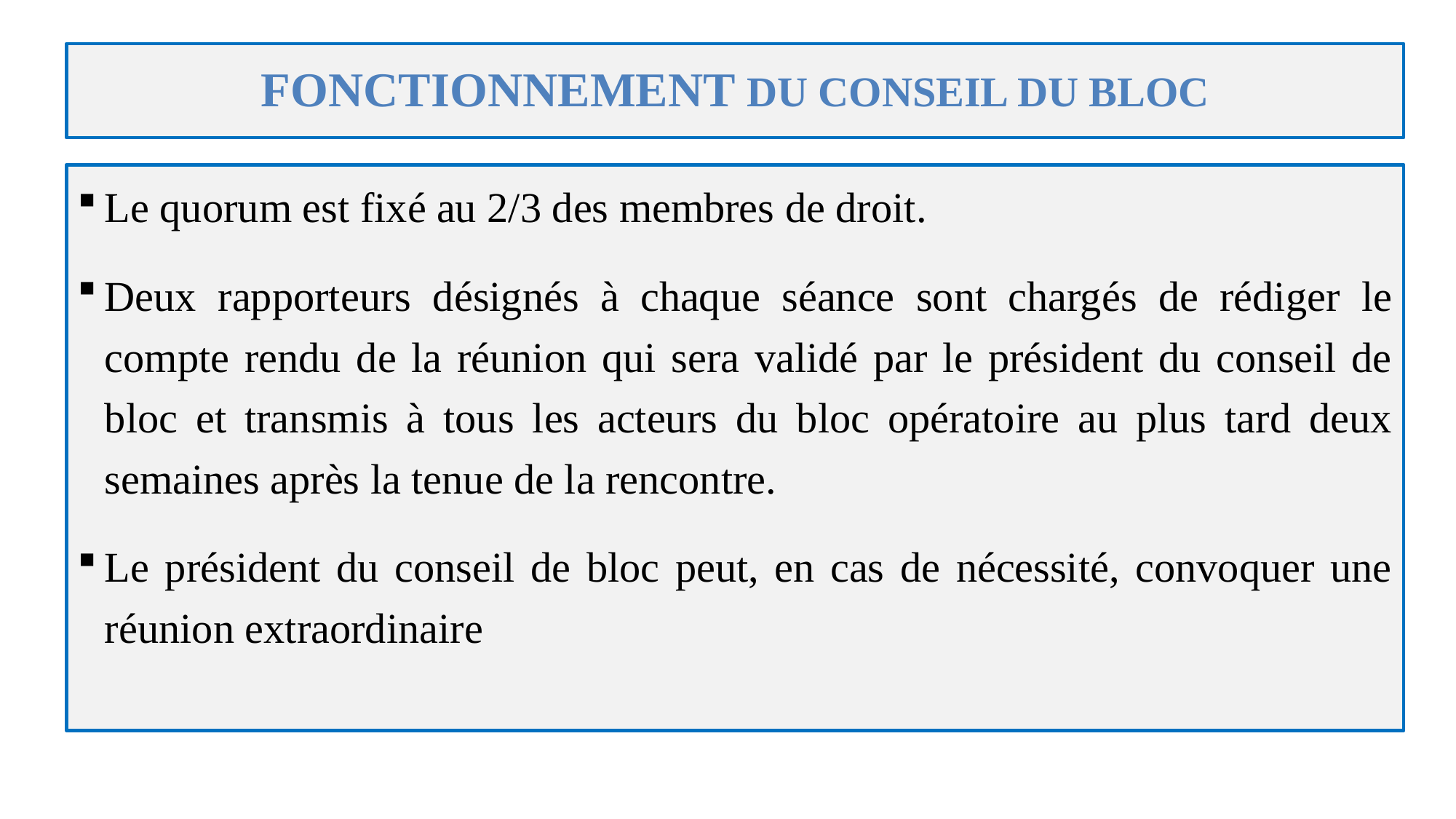

# FONCTIONNEMENT DU CONSEIL DU BLOC
Le quorum est fixé au 2/3 des membres de droit.
Deux rapporteurs désignés à chaque séance sont chargés de rédiger le compte rendu de la réunion qui sera validé par le président du conseil de bloc et transmis à tous les acteurs du bloc opératoire au plus tard deux semaines après la tenue de la rencontre.
Le président du conseil de bloc peut, en cas de nécessité, convoquer une réunion extraordinaire